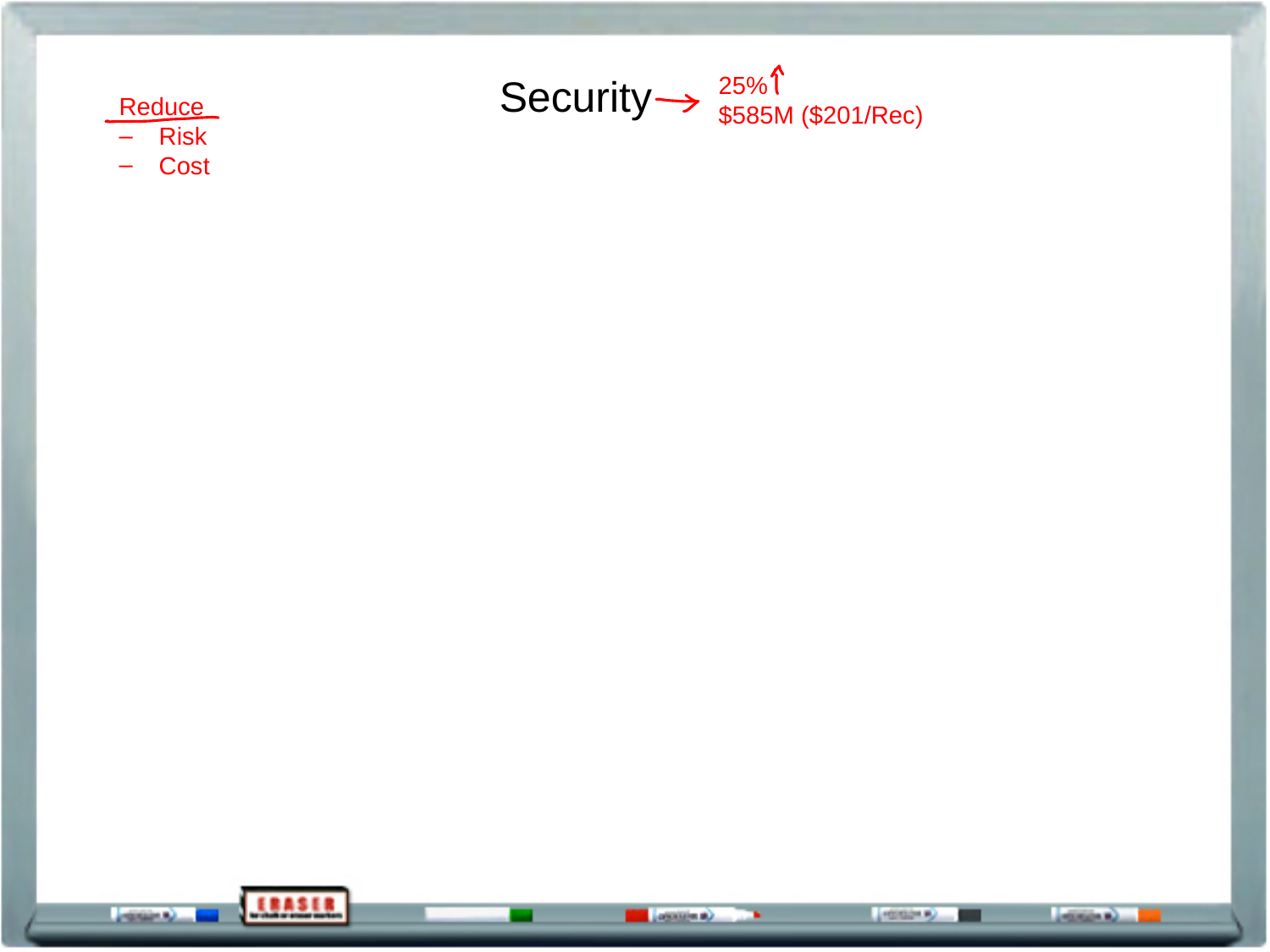

Security
25%
$585M ($201/Rec)

Reduce
Risk
Cost